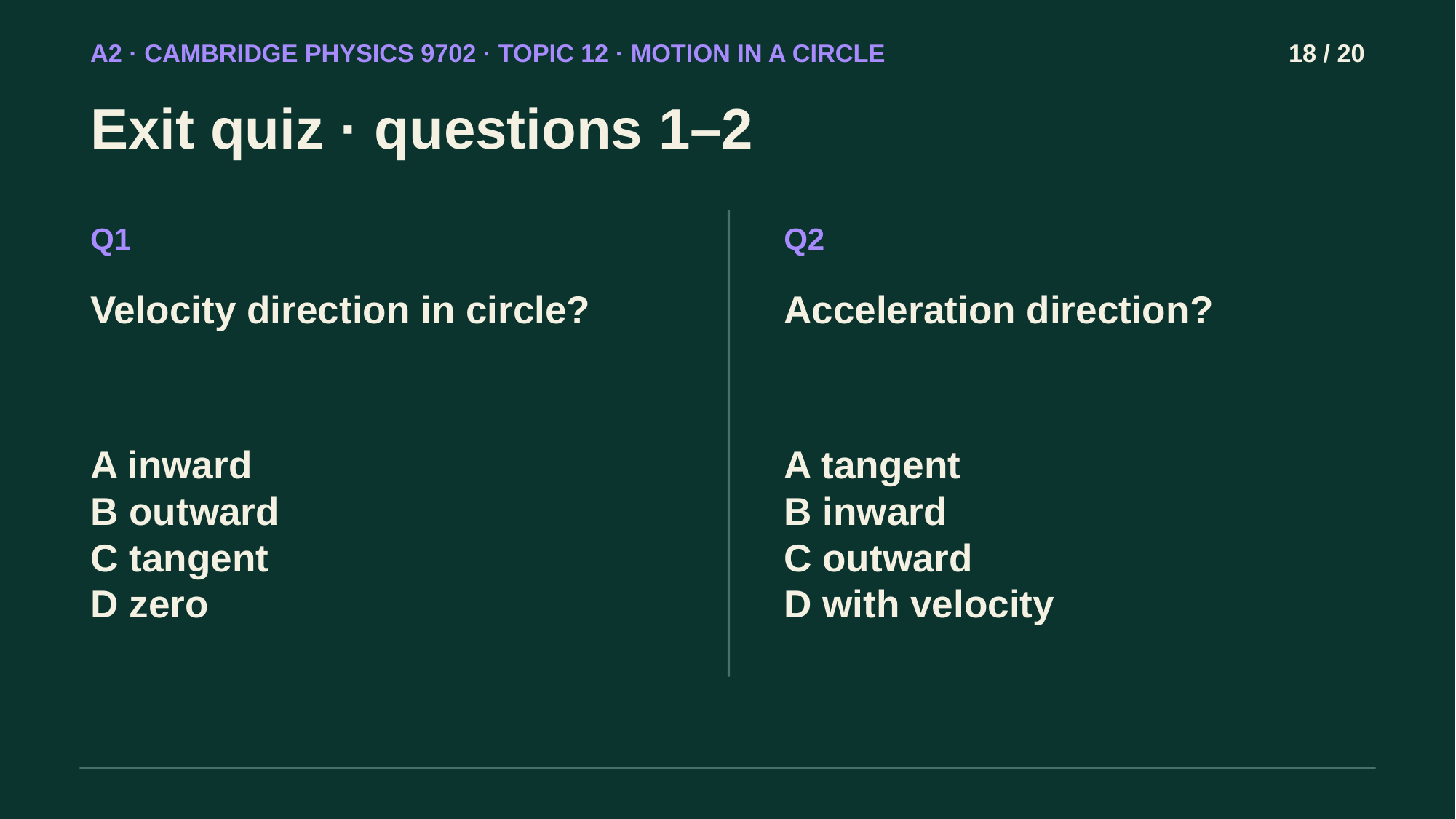

A2 · CAMBRIDGE PHYSICS 9702 · TOPIC 12 · MOTION IN A CIRCLE
18 / 20
Exit quiz · questions 1–2

Q1
Q2
Velocity direction in circle?
Acceleration direction?
A inward
B outward
C tangent
D zero
A tangent
B inward
C outward
D with velocity